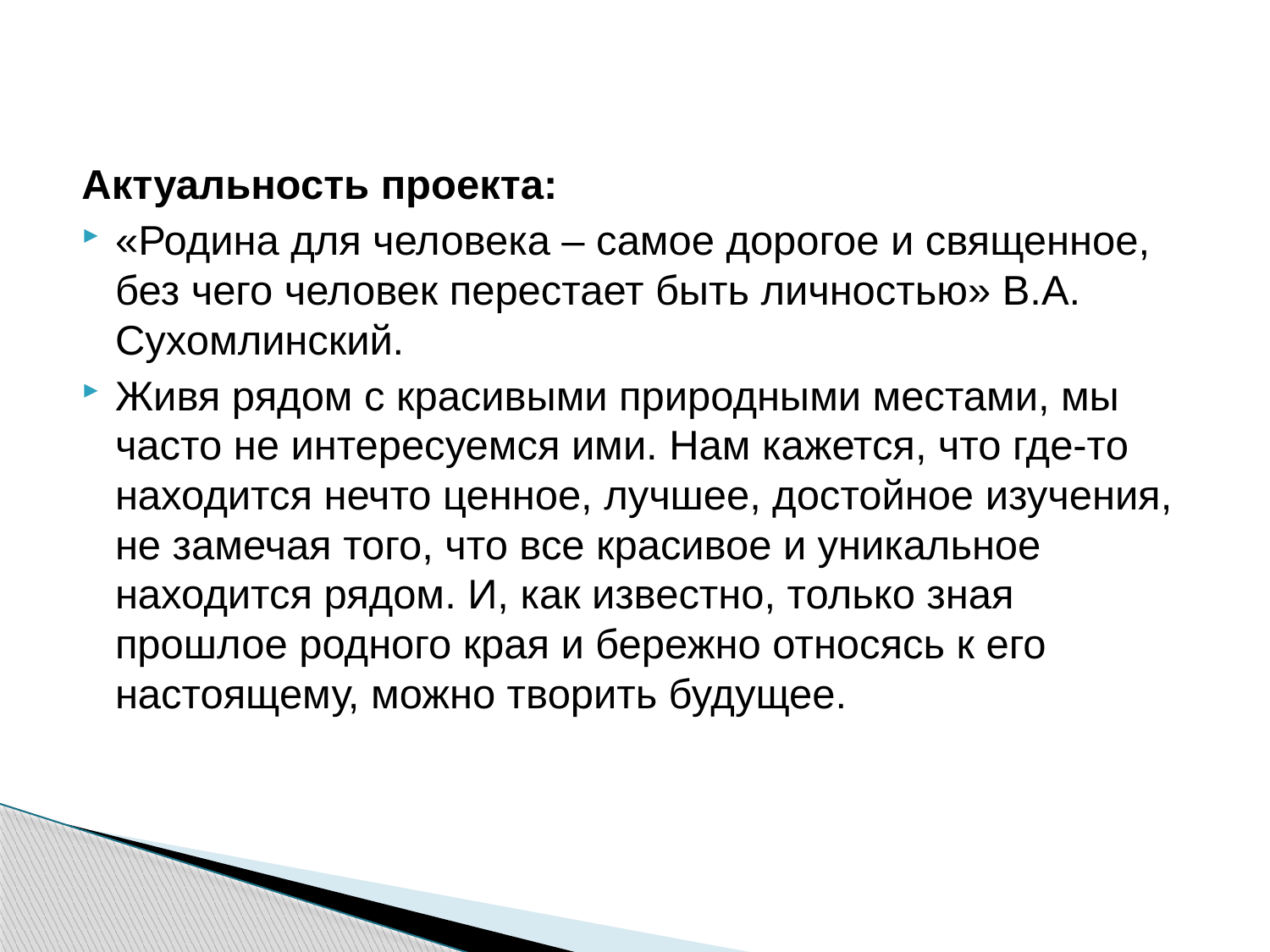

Актуальность проекта:
«Родина для человека – самое дорогое и священное, без чего человек перестает быть личностью» В.А. Сухомлинский.
Живя рядом с красивыми природными местами, мы часто не интересуемся ими. Нам кажется, что где-то находится нечто ценное, лучшее, достойное изучения,  не замечая того, что все красивое и уникальное находится рядом. И, как известно, только зная прошлое родного края и бережно относясь к его настоящему, можно творить будущее.